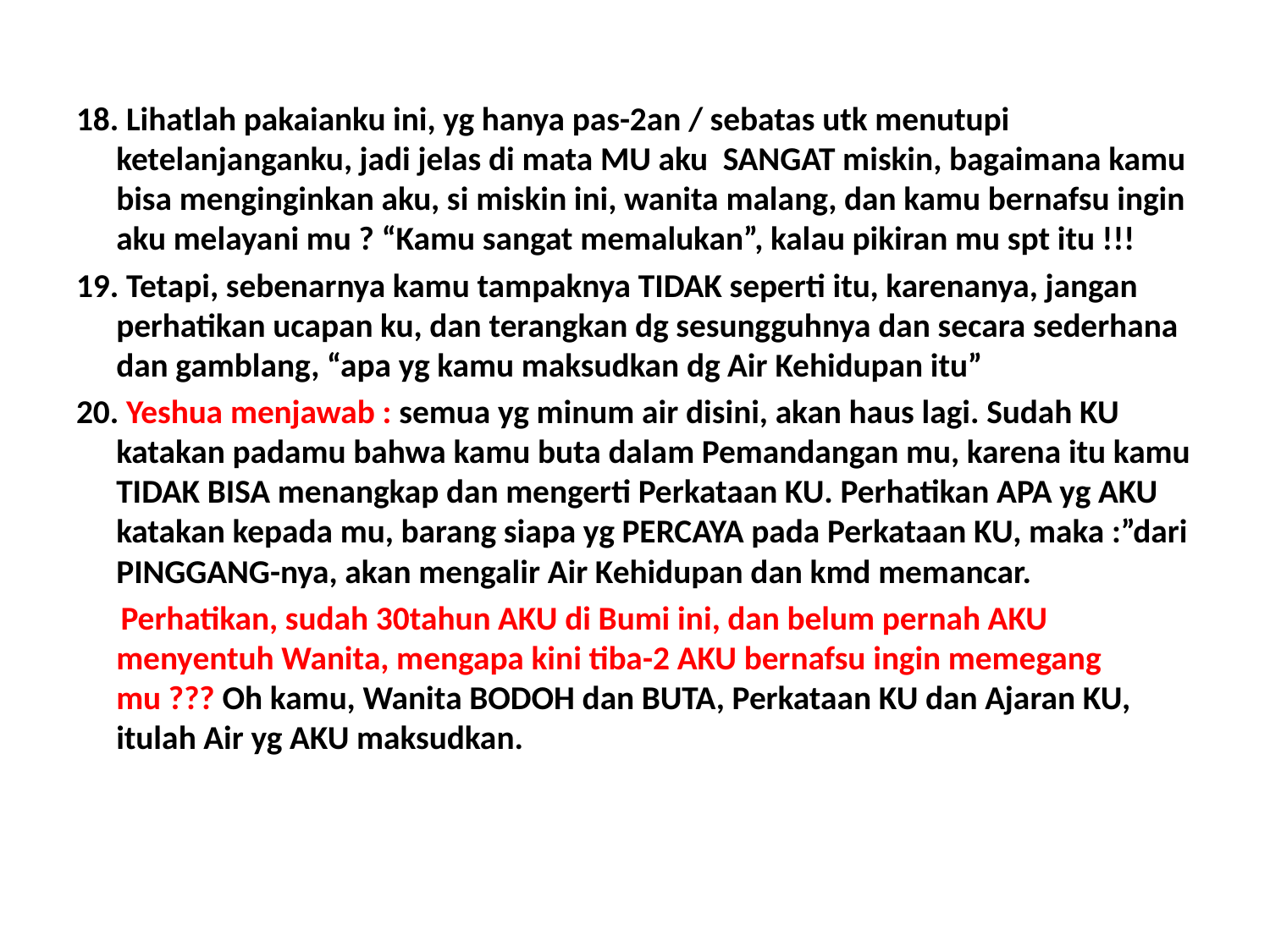

18. Lihatlah pakaianku ini, yg hanya pas-2an / sebatas utk menutupi ketelanjanganku, jadi jelas di mata MU aku  SANGAT miskin, bagaimana kamu bisa menginginkan aku, si miskin ini, wanita malang, dan kamu bernafsu ingin aku melayani mu ? “Kamu sangat memalukan”, kalau pikiran mu spt itu !!!
19. Tetapi, sebenarnya kamu tampaknya TIDAK seperti itu, karenanya, jangan perhatikan ucapan ku, dan terangkan dg sesungguhnya dan secara sederhana dan gamblang, “apa yg kamu maksudkan dg Air Kehidupan itu”
20. Yeshua menjawab : semua yg minum air disini, akan haus lagi. Sudah KU katakan padamu bahwa kamu buta dalam Pemandangan mu, karena itu kamu TIDAK BISA menangkap dan mengerti Perkataan KU. Perhatikan APA yg AKU katakan kepada mu, barang siapa yg PERCAYA pada Perkataan KU, maka :”dari PINGGANG-nya, akan mengalir Air Kehidupan dan kmd memancar.
      Perhatikan, sudah 30tahun AKU di Bumi ini, dan belum pernah AKU menyentuh Wanita, mengapa kini tiba-2 AKU bernafsu ingin memegang mu ??? Oh kamu, Wanita BODOH dan BUTA, Perkataan KU dan Ajaran KU, itulah Air yg AKU maksudkan.